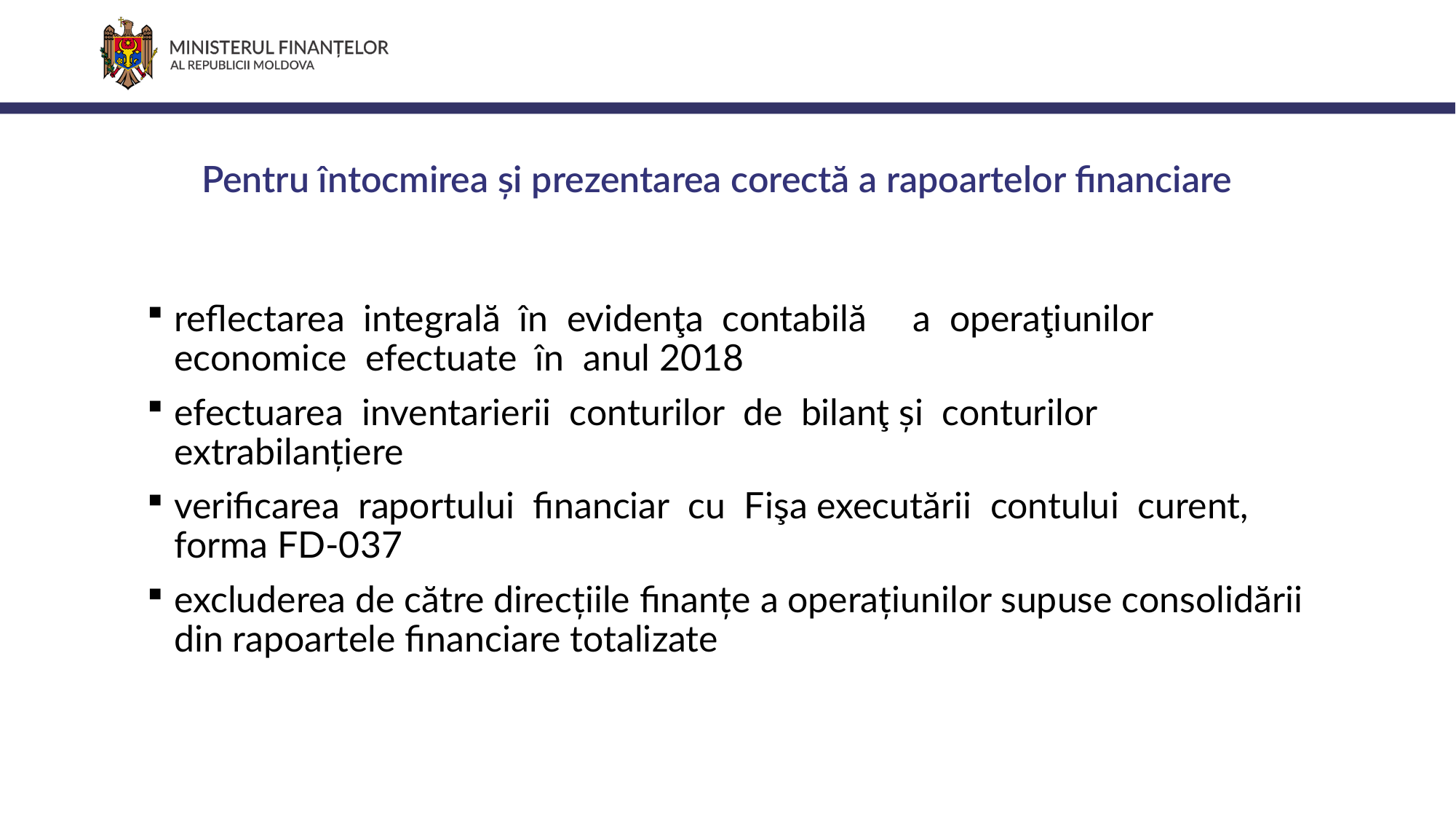

Pentru întocmirea și prezentarea corectă a rapoartelor financiare
reflectarea  integrală  în  evidenţa  contabilă     a  operaţiunilor  economice  efectuate  în  anul 2018
efectuarea  inventarierii  conturilor  de  bilanţ și  conturilor  extrabilanțiere
verificarea  raportului  financiar  cu  Fişa executării  contului  curent, forma FD-037
excluderea de către direcțiile finanțe a operațiunilor supuse consolidării din rapoartele financiare totalizate